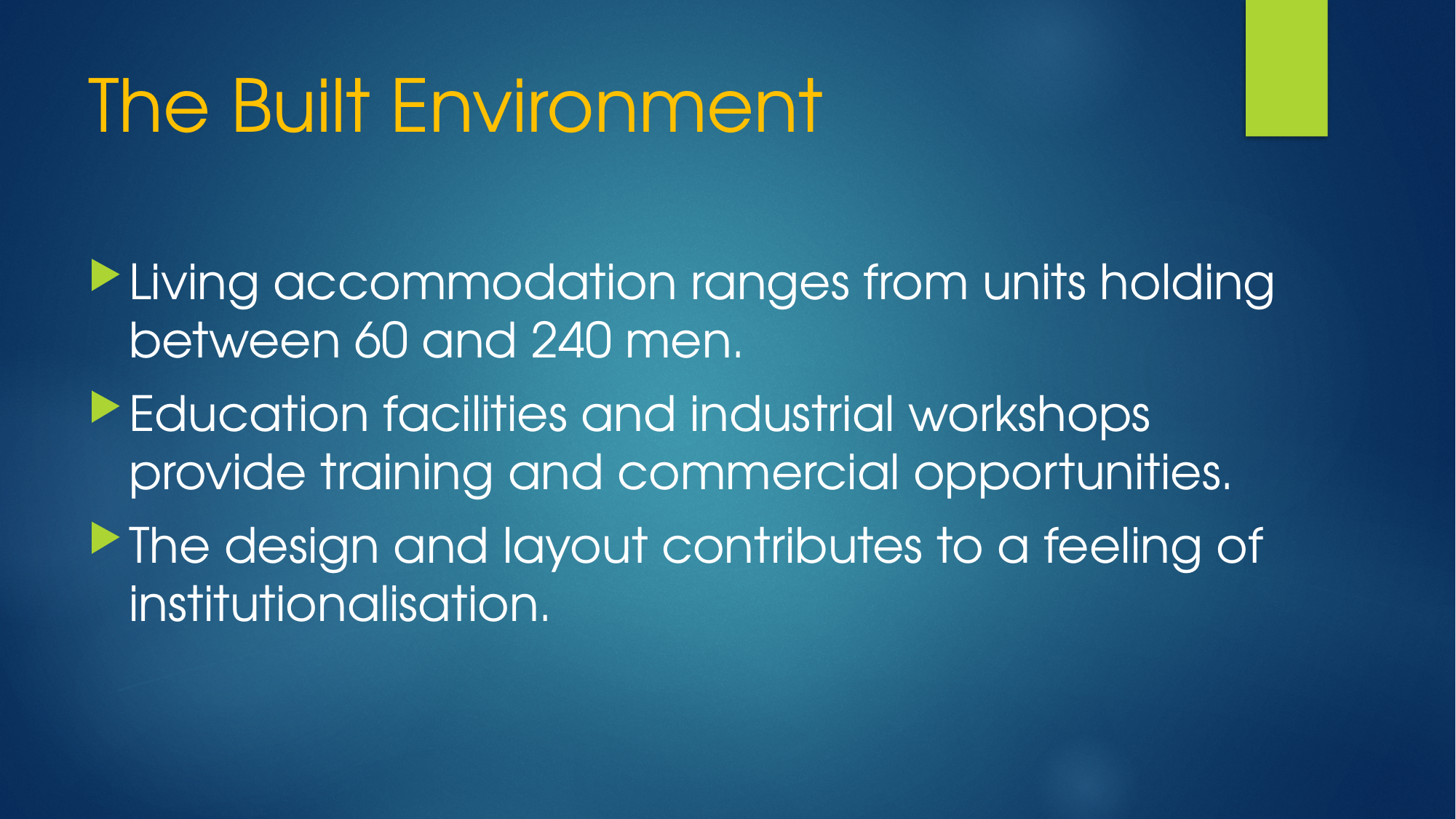

# The Built Environment
Living accommodation ranges from units holding between 60 and 240 men.
Education facilities and industrial workshops provide training and commercial opportunities.
The design and layout contributes to a feeling of institutionalisation.